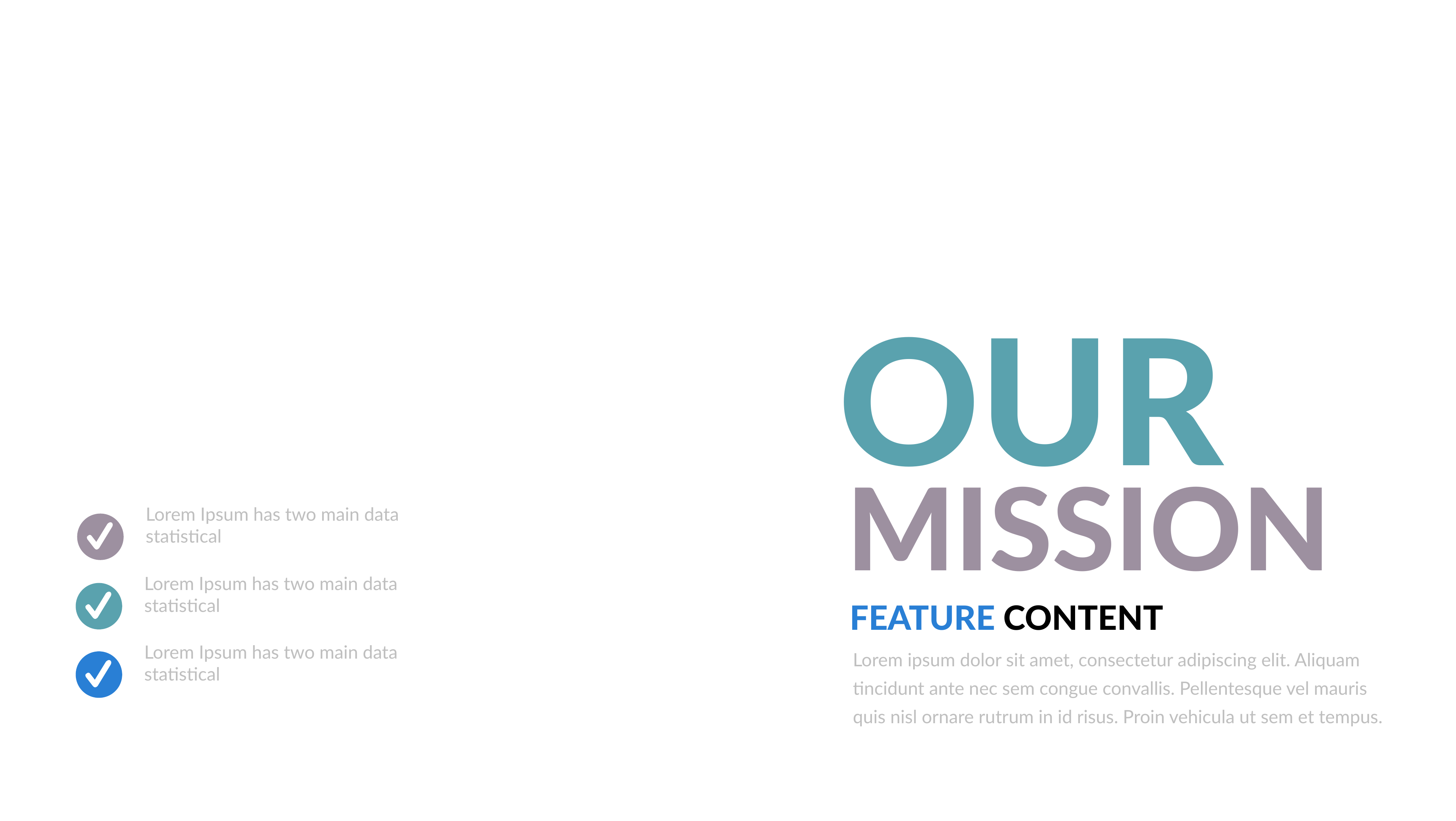

OUR
MISSION
Lorem Ipsum has two main data statistical

Lorem Ipsum has two main data statistical

FEATURE CONTENT
Lorem ipsum dolor sit amet, consectetur adipiscing elit. Aliquam tincidunt ante nec sem congue convallis. Pellentesque vel mauris quis nisl ornare rutrum in id risus. Proin vehicula ut sem et tempus.
Lorem Ipsum has two main data statistical